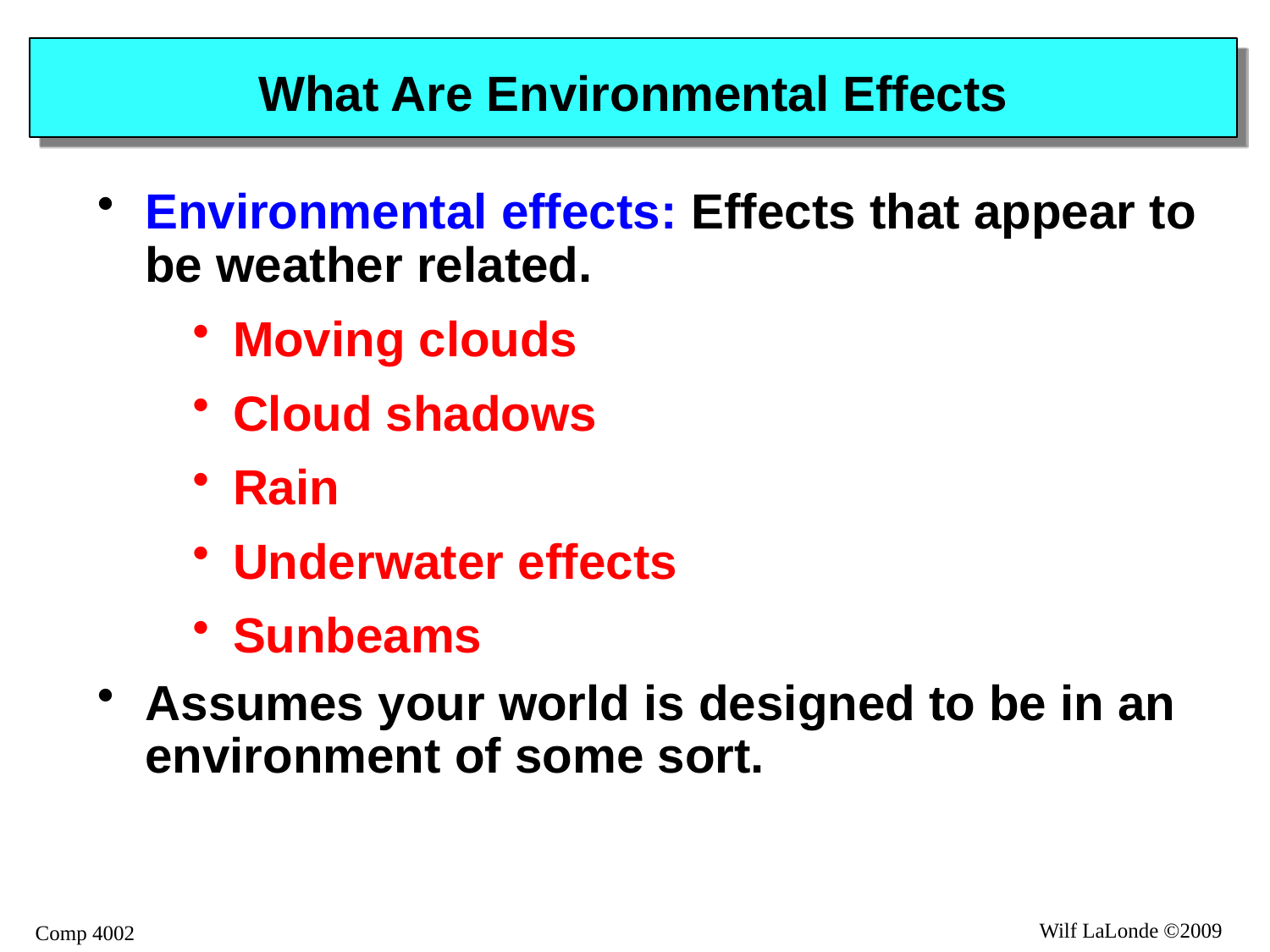

# What Are Environmental Effects
Environmental effects: Effects that appear to be weather related.
Moving clouds
Cloud shadows
Rain
Underwater effects
Sunbeams
Assumes your world is designed to be in an environment of some sort.